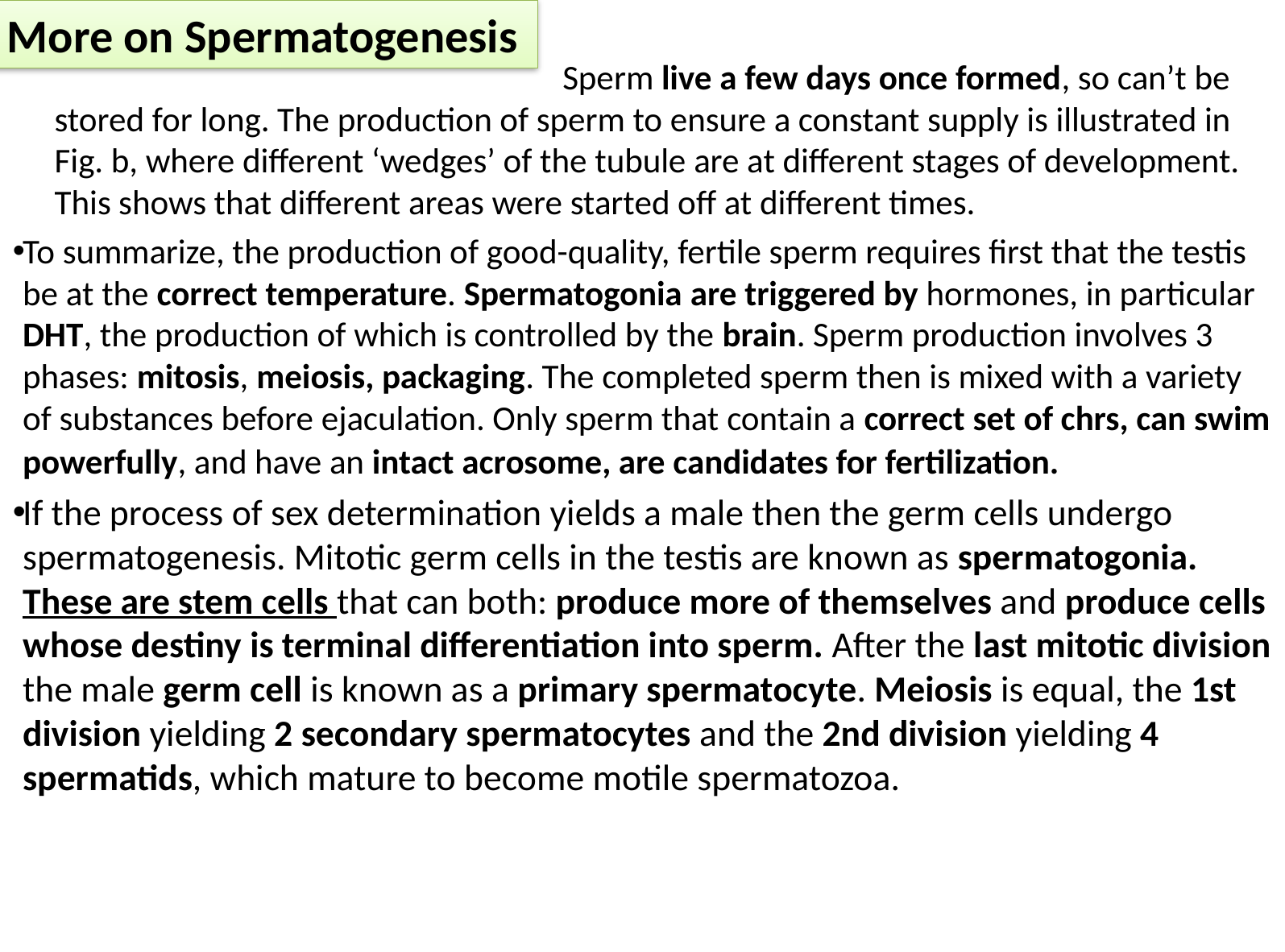

Sperm live a few days once formed, so can’t be stored for long. The production of sperm to ensure a constant supply is illustrated in Fig. b, where different ‘wedges’ of the tubule are at different stages of development. This shows that different areas were started off at different times.
To summarize, the production of good-quality, fertile sperm requires first that the testis be at the correct temperature. Spermatogonia are triggered by hormones, in particular DHT, the production of which is controlled by the brain. Sperm production involves 3 phases: mitosis, meiosis, packaging. The completed sperm then is mixed with a variety of substances before ejaculation. Only sperm that contain a correct set of chrs, can swim powerfully, and have an intact acrosome, are candidates for fertilization.
If the process of sex determination yields a male then the germ cells undergo spermatogenesis. Mitotic germ cells in the testis are known as spermatogonia. These are stem cells that can both: produce more of themselves and produce cells whose destiny is terminal differentiation into sperm. After the last mitotic division the male germ cell is known as a primary spermatocyte. Meiosis is equal, the 1st division yielding 2 secondary spermatocytes and the 2nd division yielding 4 spermatids, which mature to become motile spermatozoa.

More on Spermatogenesis